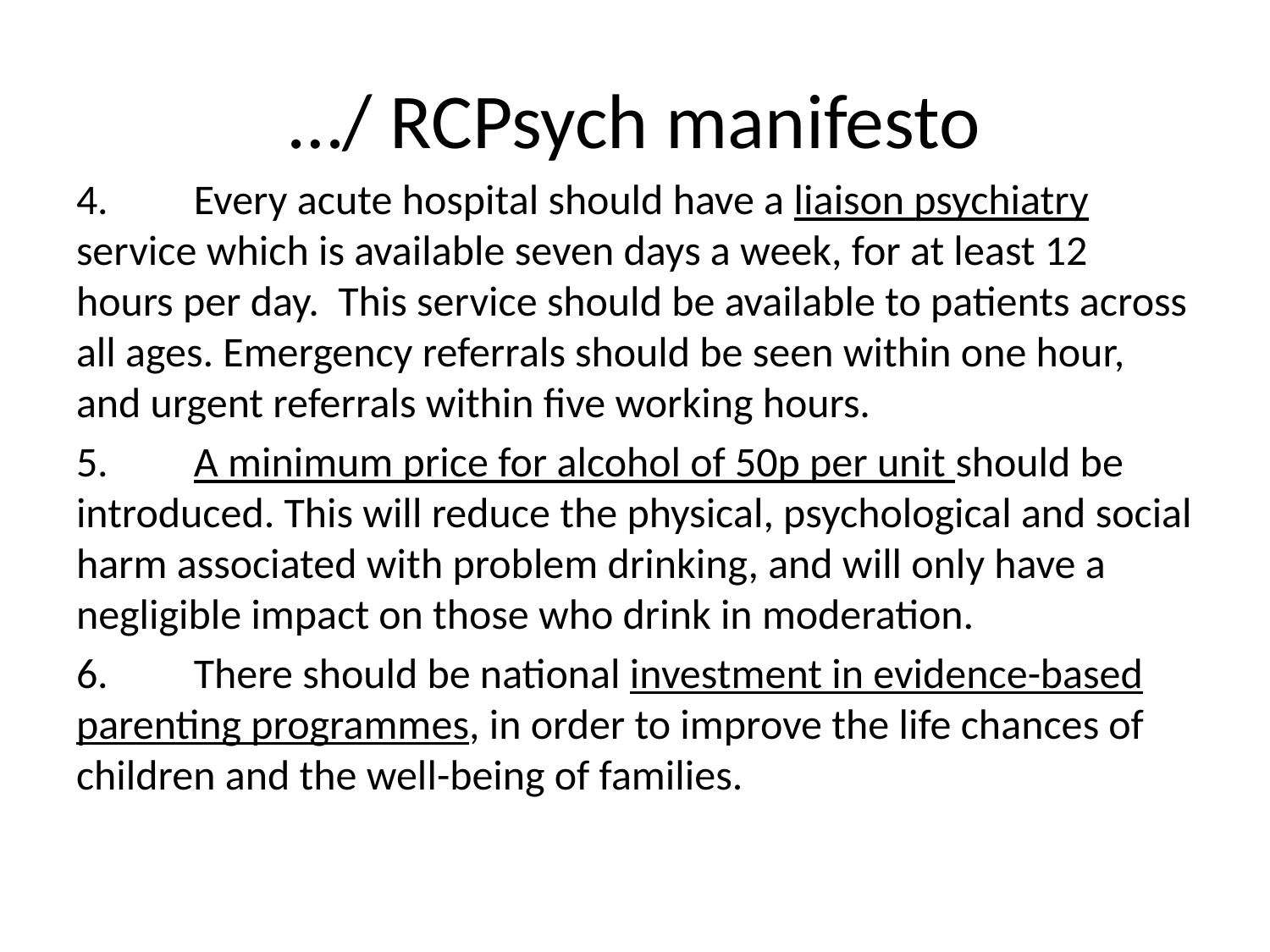

# …/ RCPsych manifesto
4.         Every acute hospital should have a liaison psychiatry service which is available seven days a week, for at least 12 hours per day.  This service should be available to patients across all ages. Emergency referrals should be seen within one hour, and urgent referrals within five working hours.
5.         A minimum price for alcohol of 50p per unit should be introduced. This will reduce the physical, psychological and social harm associated with problem drinking, and will only have a negligible impact on those who drink in moderation.
6.         There should be national investment in evidence-based parenting programmes, in order to improve the life chances of children and the well-being of families.